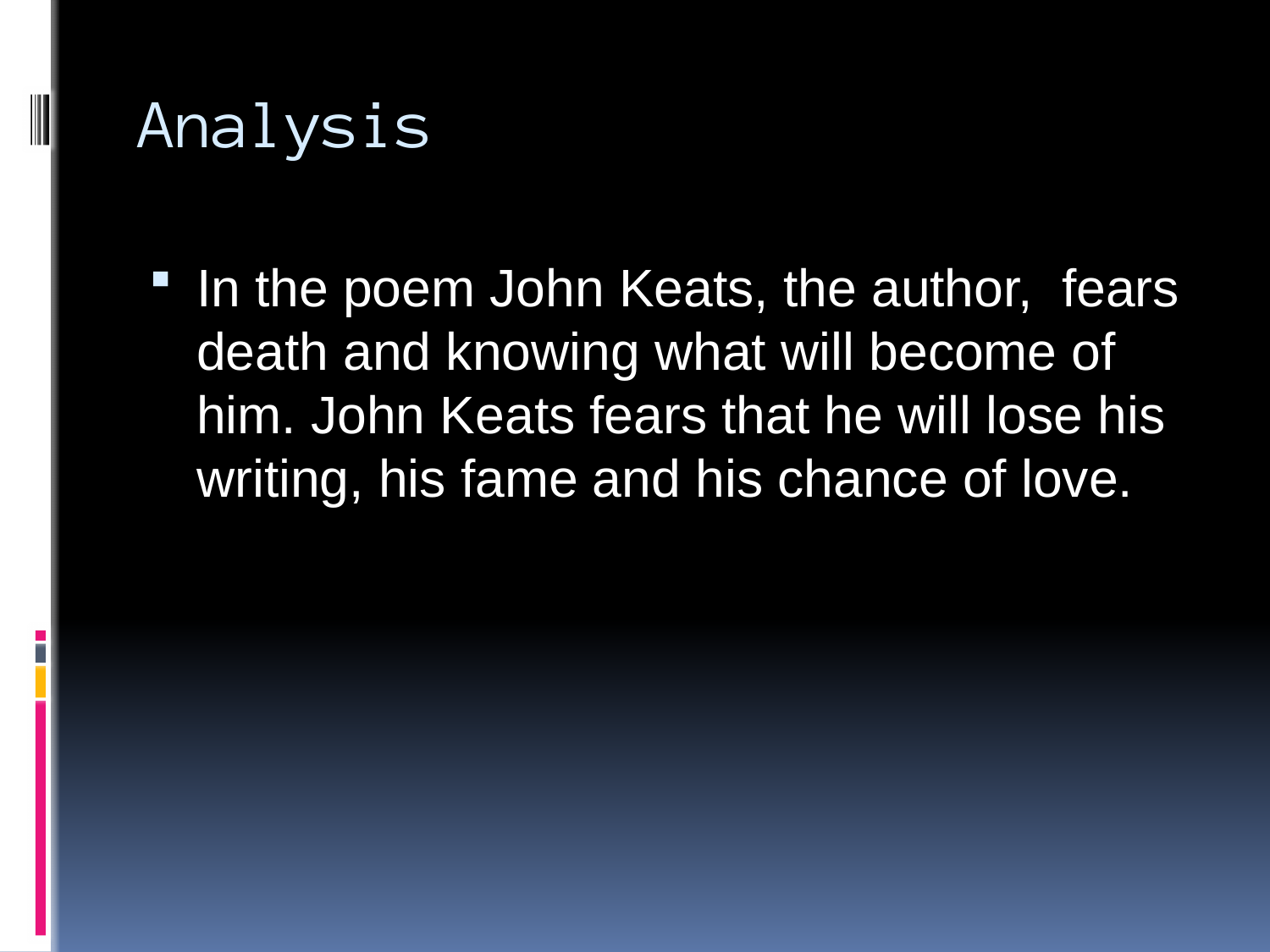

# Analysis
In the poem John Keats, the author,  fears death and knowing what will become of him. John Keats fears that he will lose his writing, his fame and his chance of love.